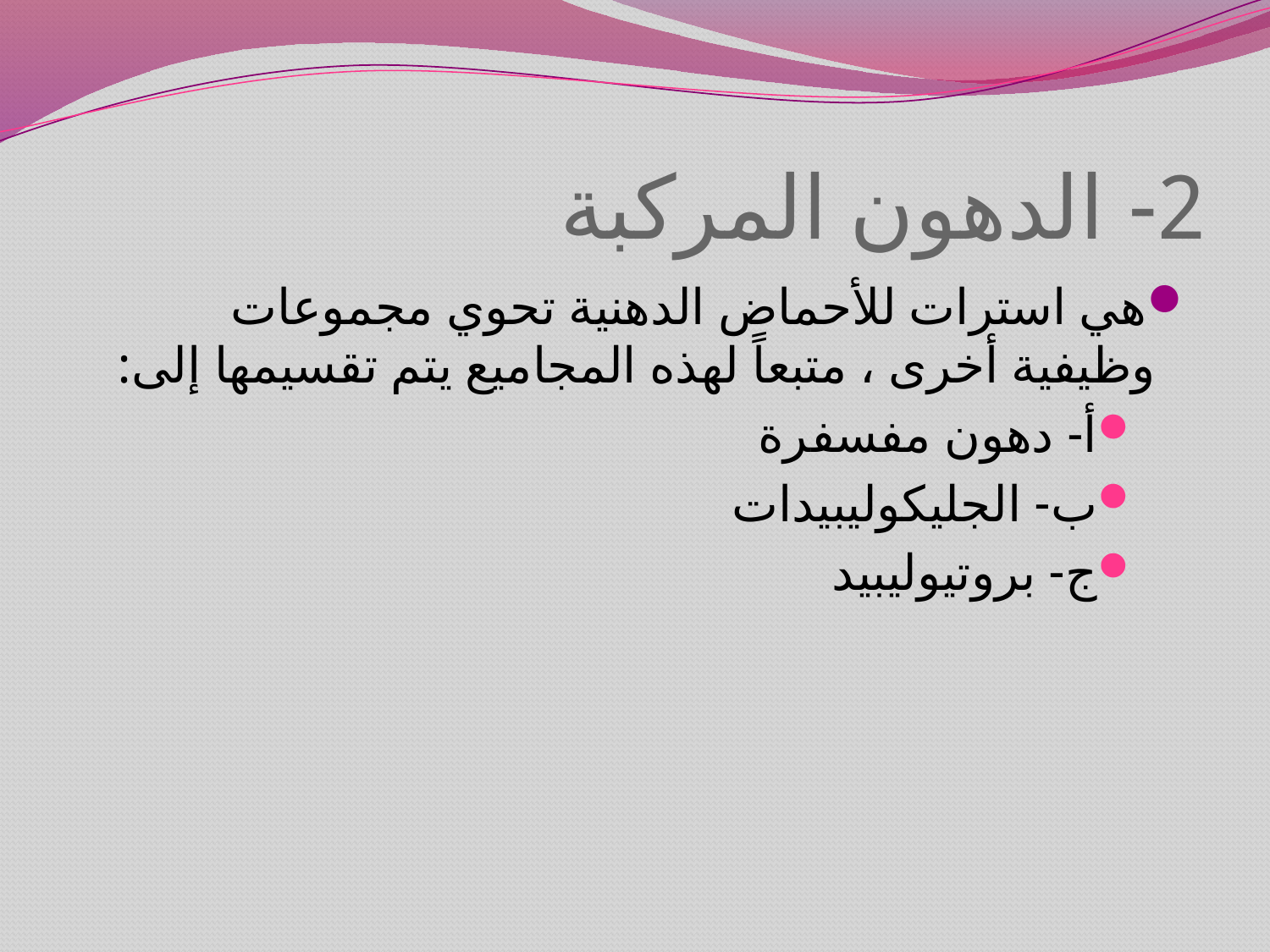

# 2- الدهون المركبة
هي استرات للأحماض الدهنية تحوي مجموعات وظيفية أخرى ، متبعاً لهذه المجاميع يتم تقسيمها إلى:
أ- دهون مفسفرة
ب- الجليكوليبيدات
ج- بروتيوليبيد